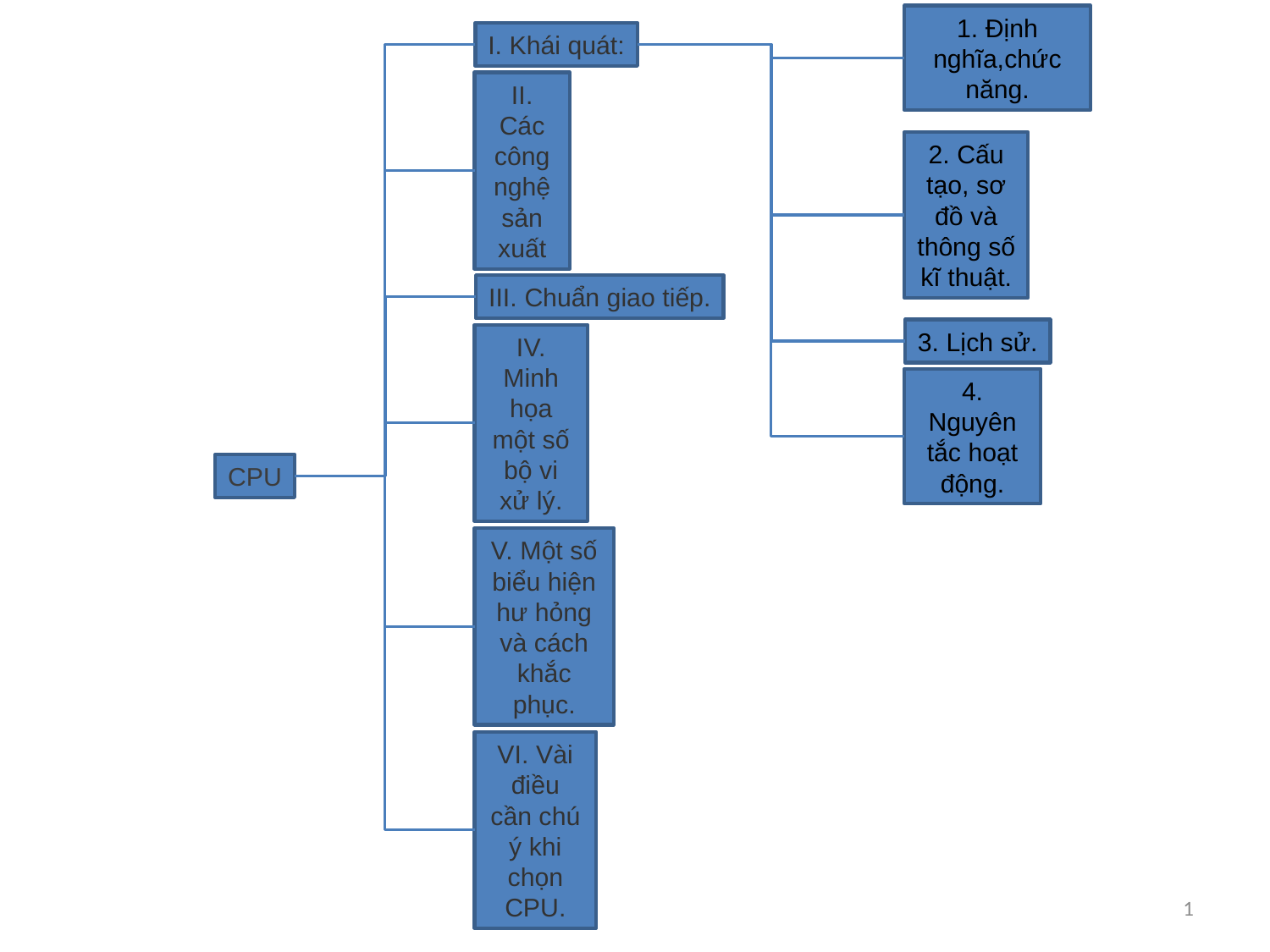

1. Định nghĩa,chức năng.
I. Khái quát:
II. Các công nghệ sản xuất
2. Cấu tạo, sơ đồ và thông số kĩ thuật.
III. Chuẩn giao tiếp.
3. Lịch sử.
IV. Minh họa một số bộ vi xử lý.
4. Nguyên tắc hoạt động.
CPU
V. Một số biểu hiện hư hỏng và cách khắc phục.
VI. Vài điều cần chú ý khi chọn CPU.

1